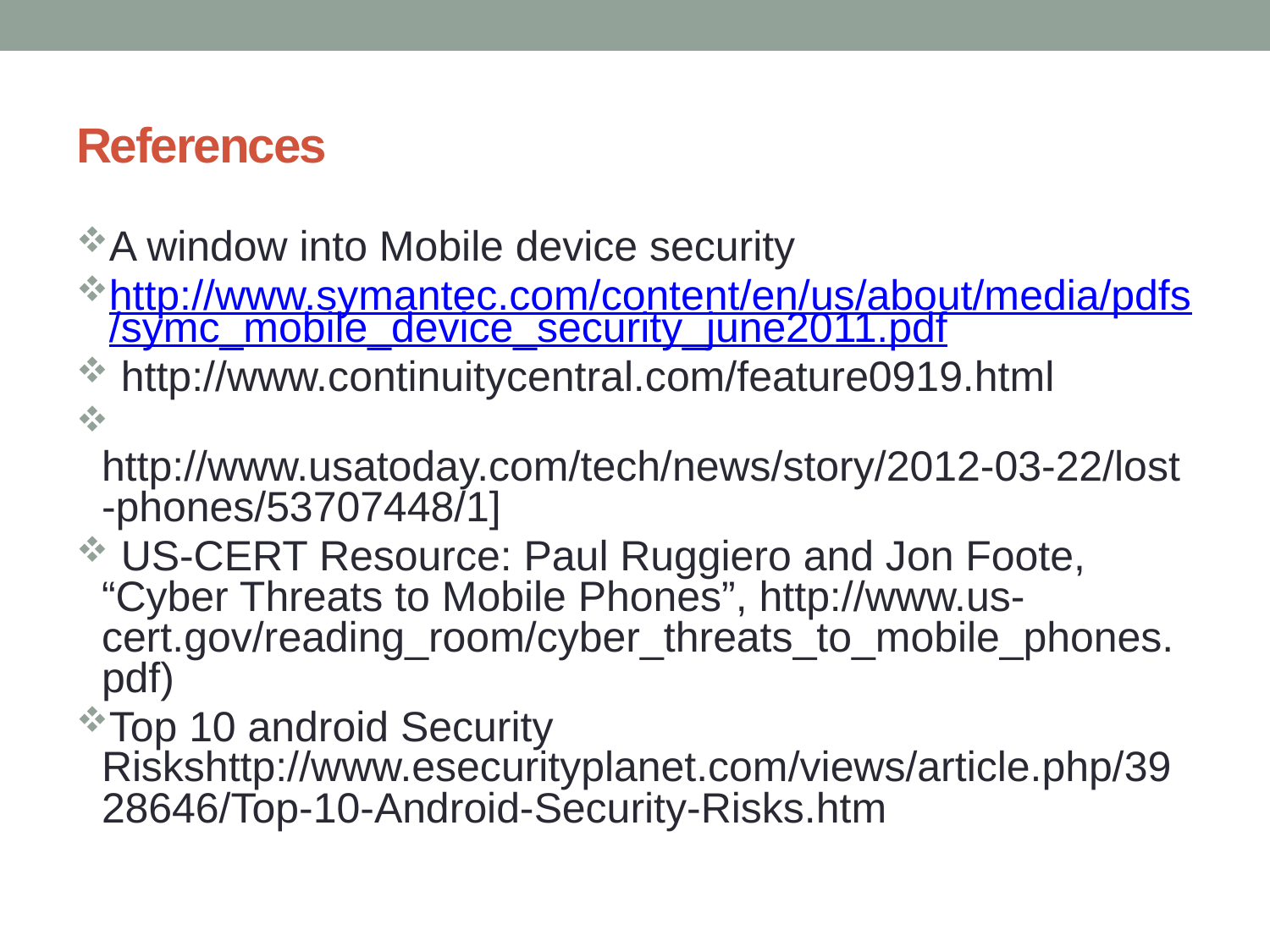

# References
A window into Mobile device security
http://www.symantec.com/content/en/us/about/media/pdfs/symc_mobile_device_security_june2011.pdf
 http://www.continuitycentral.com/feature0919.html
 http://www.usatoday.com/tech/news/story/2012-03-22/lost-phones/53707448/1]
 US-CERT Resource: Paul Ruggiero and Jon Foote, “Cyber Threats to Mobile Phones”, http://www.us-cert.gov/reading_room/cyber_threats_to_mobile_phones.pdf)
Top 10 android Security Riskshttp://www.esecurityplanet.com/views/article.php/3928646/Top-10-Android-Security-Risks.htm